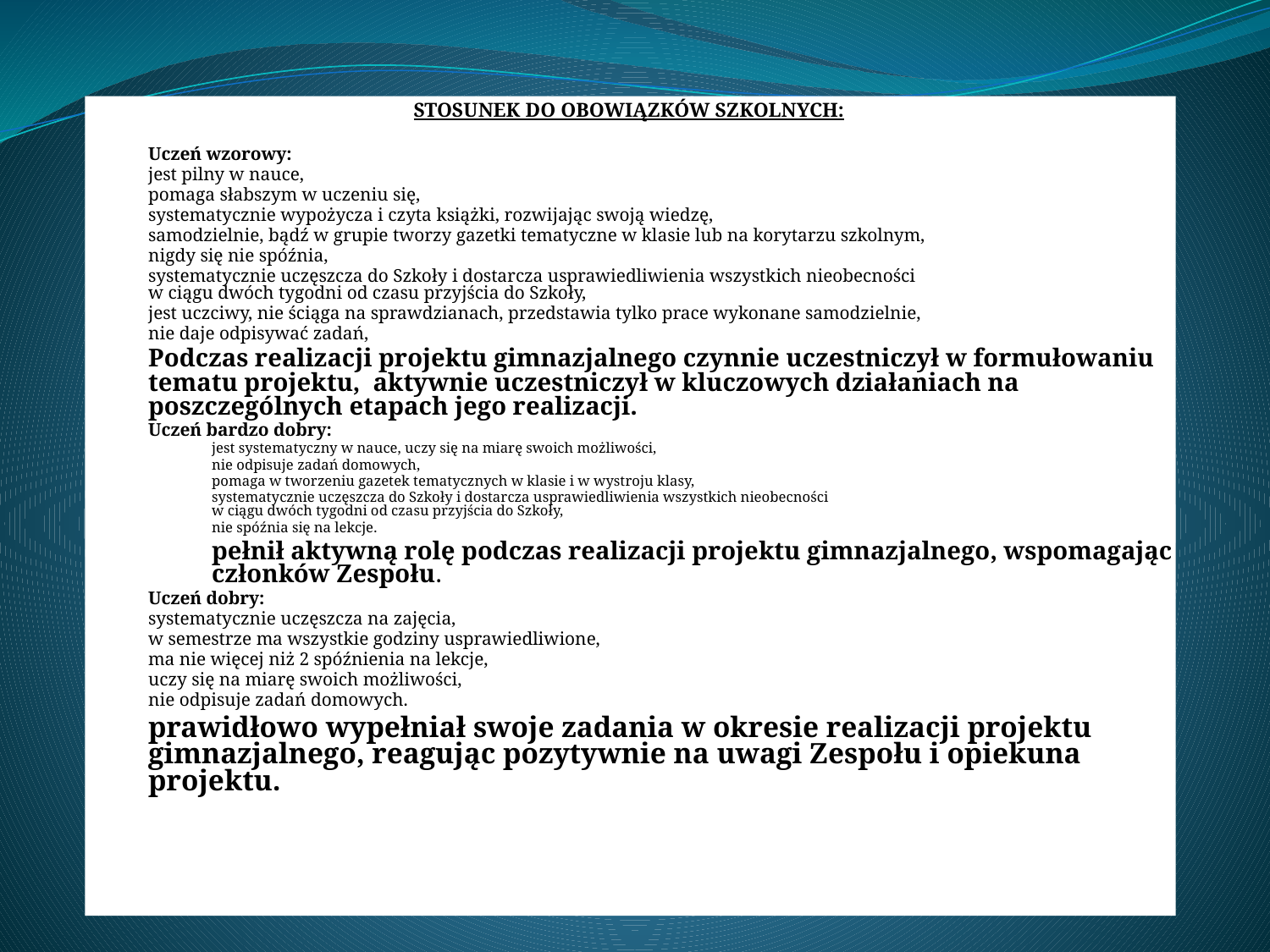

STOSUNEK DO OBOWIĄZKÓW SZKOLNYCH:

Uczeń wzorowy:
jest pilny w nauce,
pomaga słabszym w uczeniu się,
systematycznie wypożycza i czyta książki, rozwijając swoją wiedzę,
samodzielnie, bądź w grupie tworzy gazetki tematyczne w klasie lub na korytarzu szkolnym,
nigdy się nie spóźnia,
systematycznie uczęszcza do Szkoły i dostarcza usprawiedliwienia wszystkich nieobecności
w ciągu dwóch tygodni od czasu przyjścia do Szkoły,
jest uczciwy, nie ściąga na sprawdzianach, przedstawia tylko prace wykonane samodzielnie,
nie daje odpisywać zadań,
Podczas realizacji projektu gimnazjalnego czynnie uczestniczył w formułowaniu tematu projektu,  aktywnie uczestniczył w kluczowych działaniach na poszczególnych etapach jego realizacji.
Uczeń bardzo dobry:
jest systematyczny w nauce, uczy się na miarę swoich możliwości,
nie odpisuje zadań domowych,
pomaga w tworzeniu gazetek tematycznych w klasie i w wystroju klasy,
systematycznie uczęszcza do Szkoły i dostarcza usprawiedliwienia wszystkich nieobecności
w ciągu dwóch tygodni od czasu przyjścia do Szkoły,
nie spóźnia się na lekcje.
pełnił aktywną rolę podczas realizacji projektu gimnazjalnego, wspomagając członków Zespołu.
Uczeń dobry:
systematycznie uczęszcza na zajęcia,
w semestrze ma wszystkie godziny usprawiedliwione,
ma nie więcej niż 2 spóźnienia na lekcje,
uczy się na miarę swoich możliwości,
nie odpisuje zadań domowych.
prawidłowo wypełniał swoje zadania w okresie realizacji projektu gimnazjalnego, reagując pozytywnie na uwagi Zespołu i opiekuna projektu.